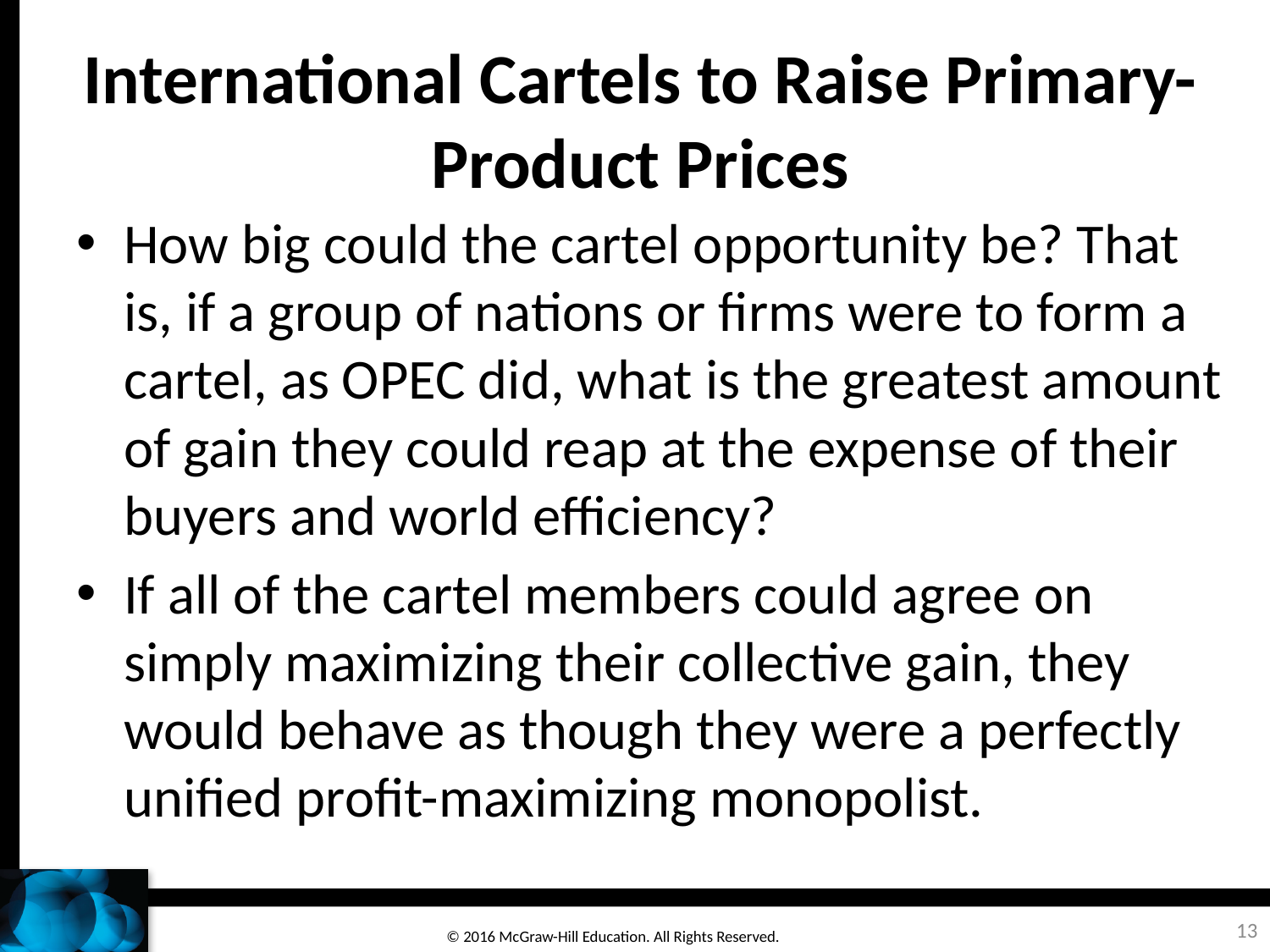

# International Cartels to Raise Primary-Product Prices
How big could the cartel opportunity be? That is, if a group of nations or firms were to form a cartel, as OPEC did, what is the greatest amount of gain they could reap at the expense of their buyers and world efficiency?
If all of the cartel members could agree on simply maximizing their collective gain, they would behave as though they were a perfectly unified profit-maximizing monopolist.
13
© 2016 McGraw-Hill Education. All Rights Reserved.